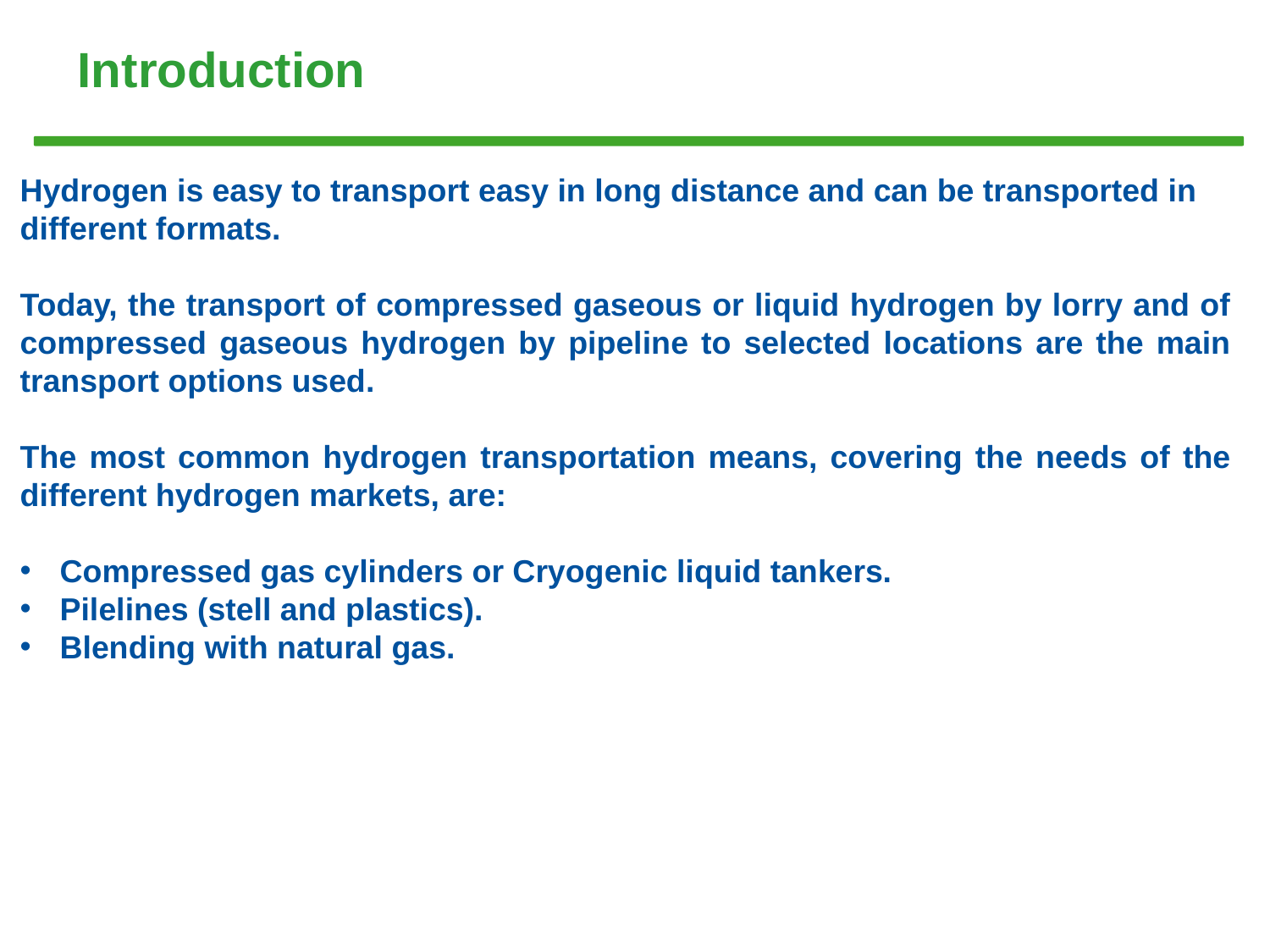

# Introduction

Hydrogen is easy to transport easy in long distance and can be transported in different formats.
Today, the transport of compressed gaseous or liquid hydrogen by lorry and of compressed gaseous hydrogen by pipeline to selected locations are the main transport options used.

The most common hydrogen transportation means, covering the needs of the different hydrogen markets, are:

Compressed gas cylinders or Cryogenic liquid tankers.
Pilelines (stell and plastics).
Blending with natural gas.
Tema III				                                                       Transporte y distribución